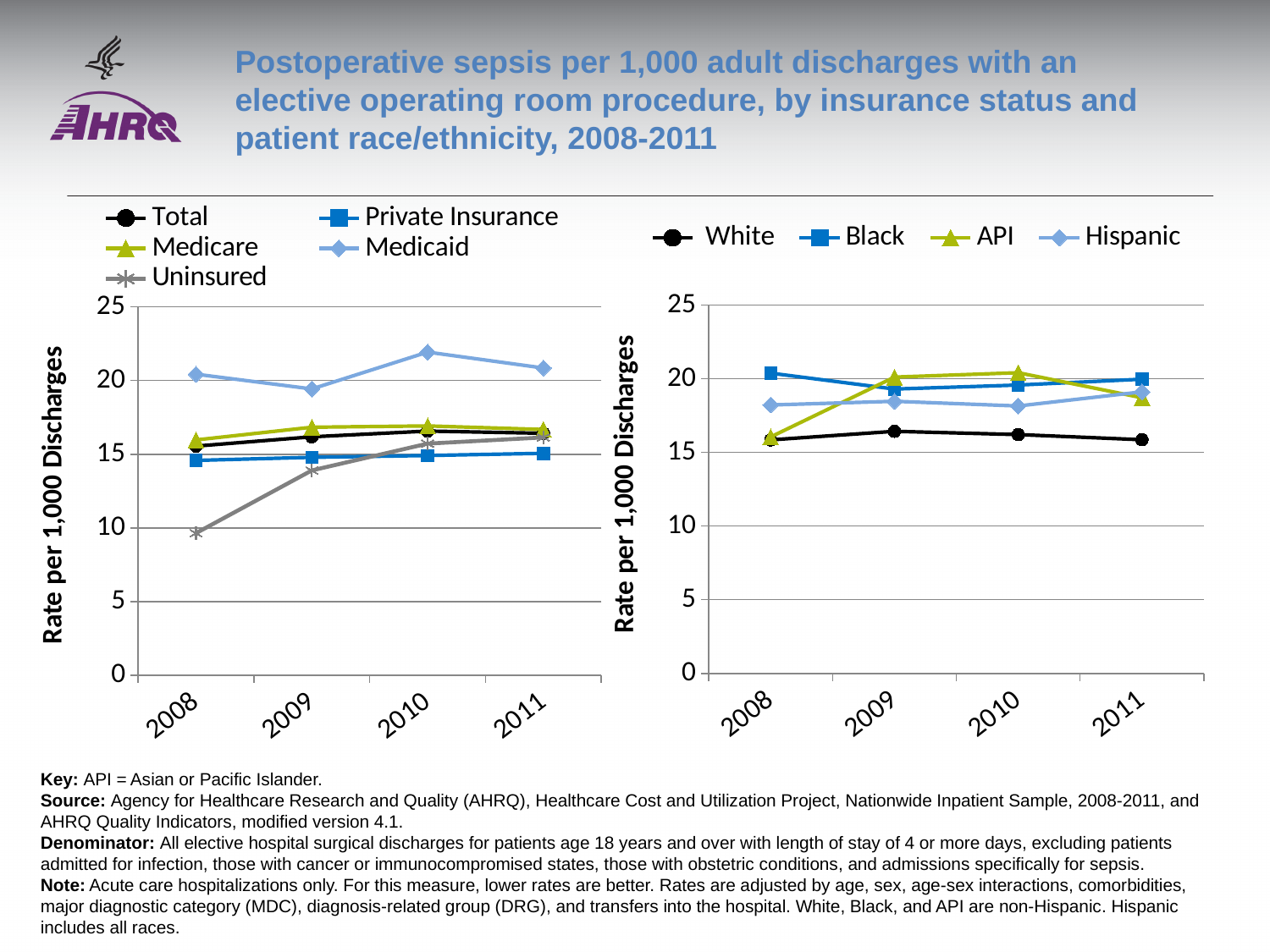

# Postoperative sepsis per 1,000 adult discharges with an elective operating room procedure, by insurance status and patient race/ethnicity, 2008-2011

### Chart

| Category |  White | Black | API | Hispanic  |
|---|---|---|---|---|
| 2008 | 15.85 | 20.38 | 16.05 | 18.22 |
| 2009 | 16.43 | 19.3 | 20.11 | 18.47 |
| 2010 | 16.21 | 19.57 | 20.41 | 18.15 |
| 2011 | 15.86 | 19.97 | 18.71 | 19.11 |

### Chart

| Category | Total | Private Insurance | Medicare | Medicaid | Uninsured |
|---|---|---|---|---|---|
| 2008 | 15.55 | 14.58 | 15.97 | 20.43 | 9.64 |
| 2009 | 16.18 | 14.79 | 16.83 | 19.43 | 13.9 |
| 2010 | 16.57 | 14.91 | 16.92 | 21.93 | 15.72 |
| 2011 | 16.42 | 15.06 | 16.68 | 20.85 | 16.14 |
Key: API = Asian or Pacific Islander.
Source: Agency for Healthcare Research and Quality (AHRQ), Healthcare Cost and Utilization Project, Nationwide Inpatient Sample, 2008-2011, and AHRQ Quality Indicators, modified version 4.1.
Denominator: All elective hospital surgical discharges for patients age 18 years and over with length of stay of 4 or more days, excluding patients admitted for infection, those with cancer or immunocompromised states, those with obstetric conditions, and admissions specifically for sepsis.
Note: Acute care hospitalizations only. For this measure, lower rates are better. Rates are adjusted by age, sex, age-sex interactions, comorbidities, major diagnostic category (MDC), diagnosis-related group (DRG), and transfers into the hospital. White, Black, and API are non-Hispanic. Hispanic includes all races.